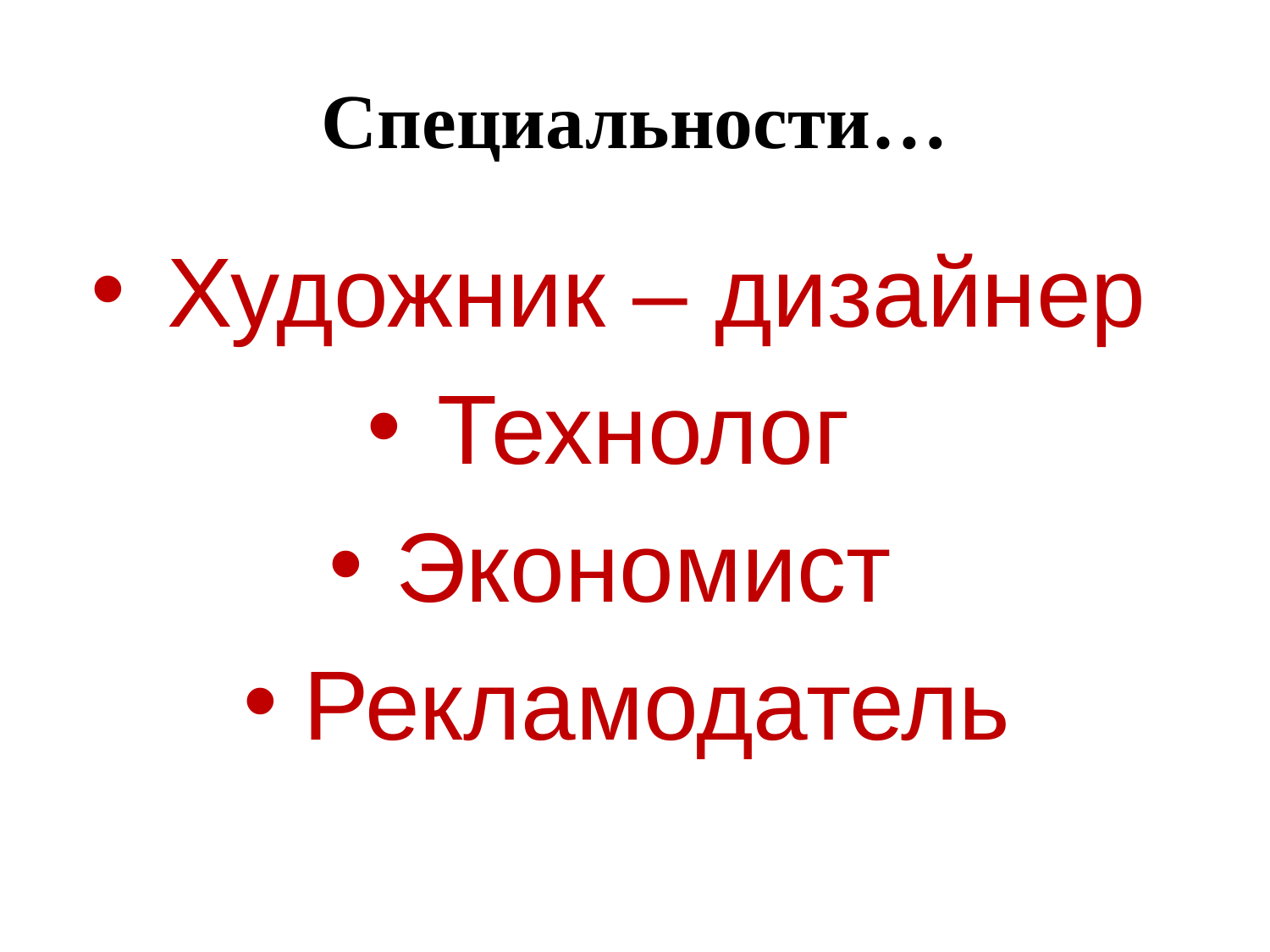

# Специальности…
 Художник – дизайнер
Технолог
Экономист
Рекламодатель